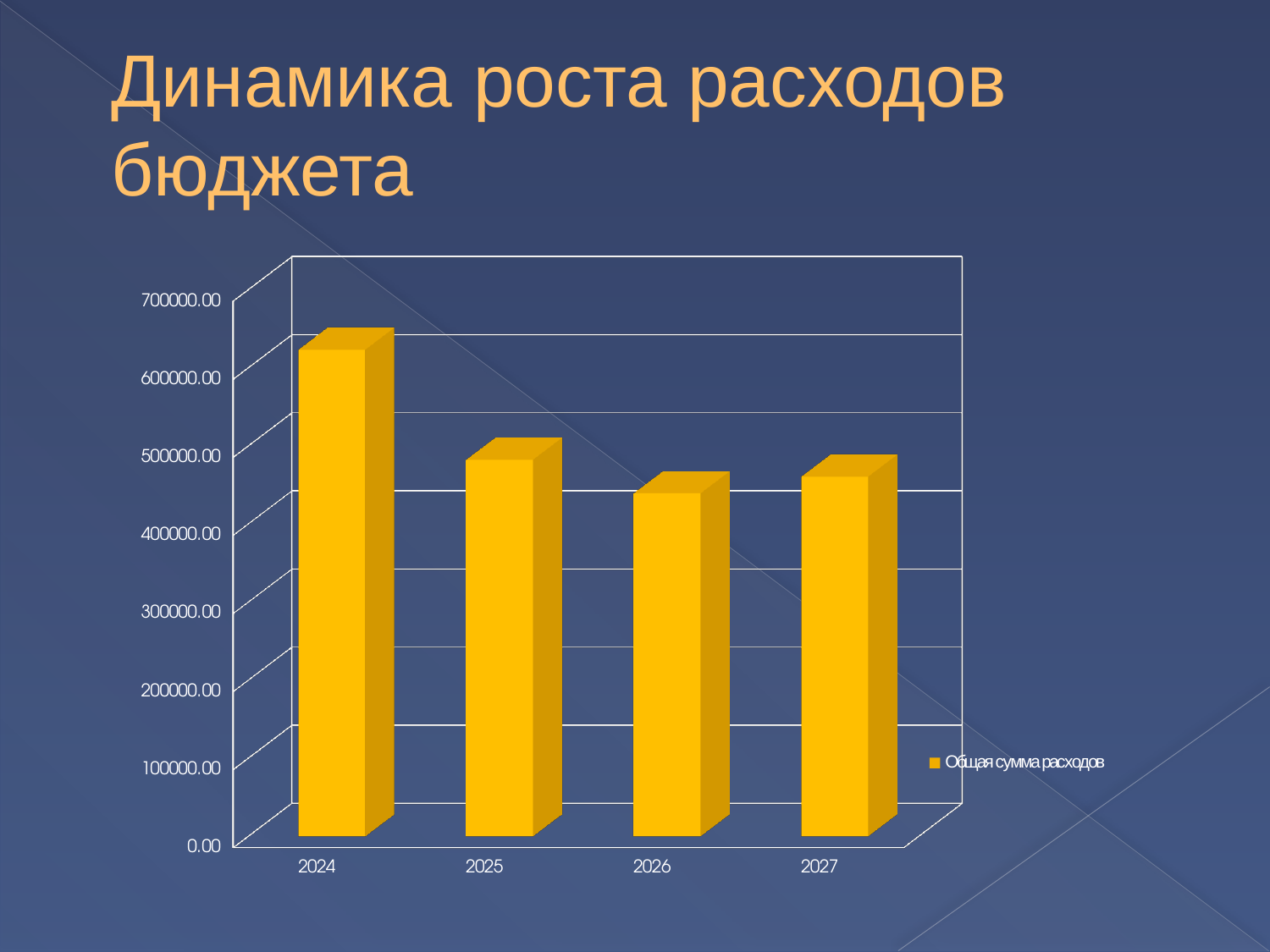

# Динамика роста расходов бюджета

[unsupported chart]